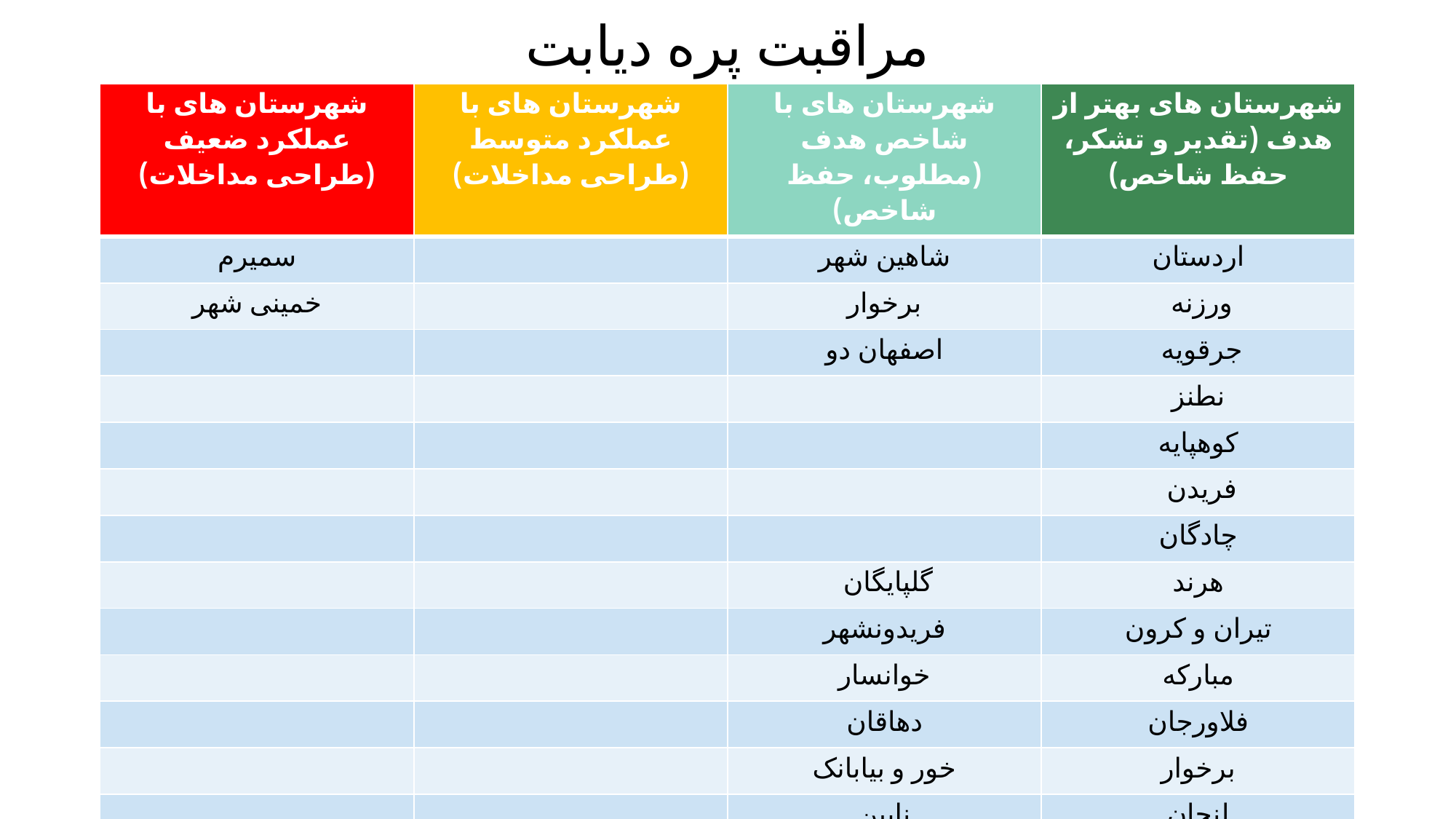

# مراقبت پره دیابت
| شهرستان های با عملکرد ضعیف (طراحی مداخلات) | شهرستان های با عملکرد متوسط (طراحی مداخلات) | شهرستان های با شاخص هدف (مطلوب، حفظ شاخص) | شهرستان های بهتر از هدف (تقدیر و تشکر، حفظ شاخص) |
| --- | --- | --- | --- |
| سمیرم |  | شاهین شهر | اردستان |
| خمینی شهر |  | برخوار | ورزنه |
|  |  | اصفهان دو | جرقویه |
|  |  |  | نطنز |
|  |  |  | کوهپایه |
|  |  |  | فریدن |
|  |  |  | چادگان |
|  |  | گلپایگان | هرند |
|  |  | فریدونشهر | تیران و کرون |
|  |  | خوانسار | مبارکه |
|  |  | دهاقان | فلاورجان |
|  |  | خور و بیابانک | برخوار |
|  |  | نایین | لنجان |
|  |  | نجف آباد | بویین میاندشت |
|  |  | اصفهان یک | شهرضا |